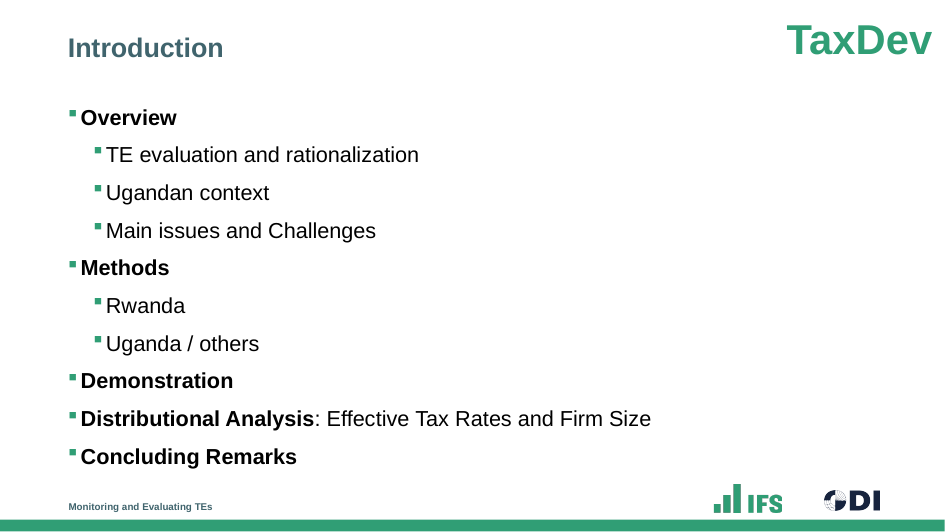

# Introduction
Overview
TE evaluation and rationalization
Ugandan context
Main issues and Challenges
Methods
Rwanda
Uganda / others
Demonstration
Distributional Analysis: Effective Tax Rates and Firm Size
Concluding Remarks
Monitoring and Evaluating TEs